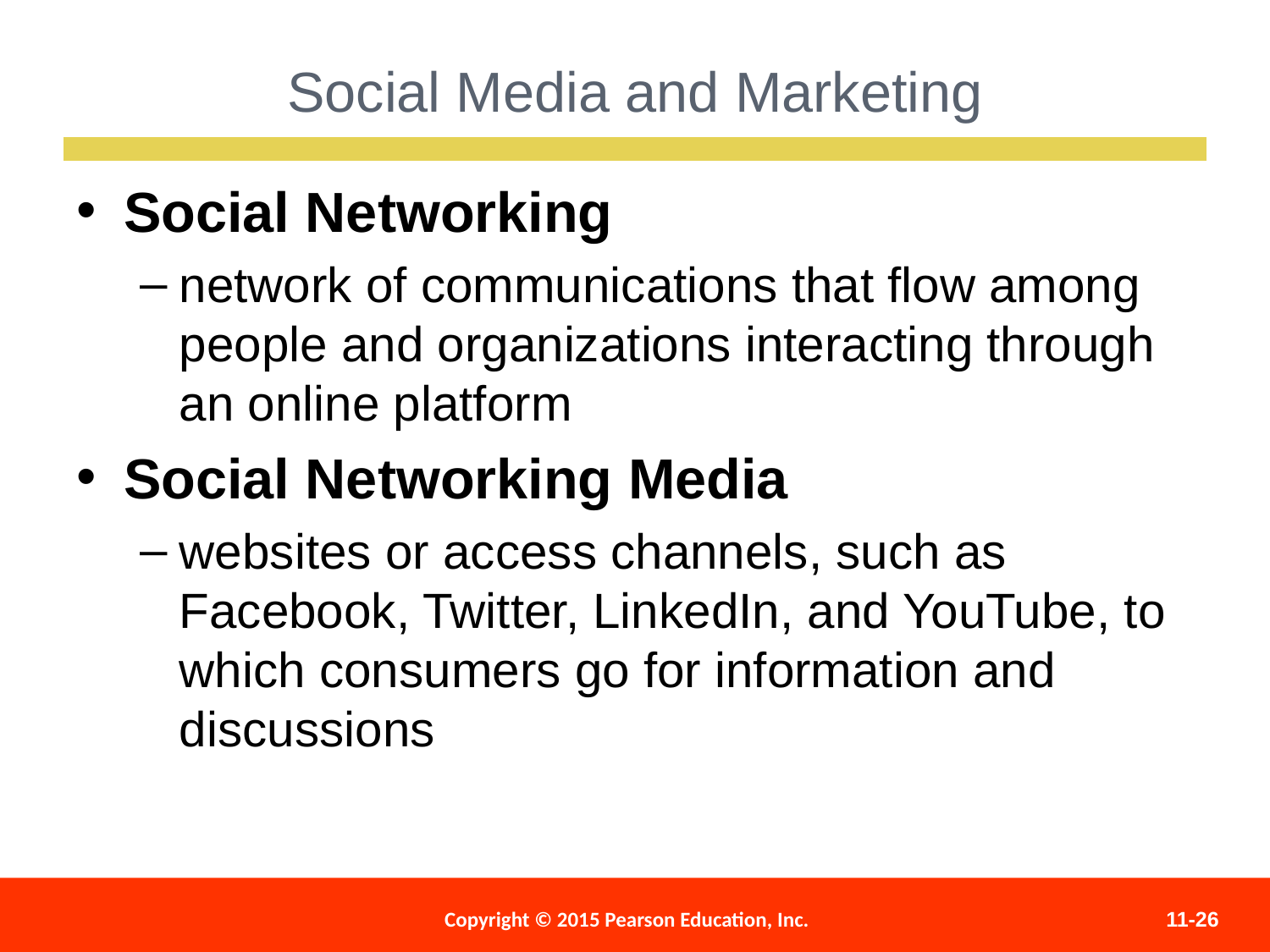

Social Media and Marketing
Social Networking
network of communications that flow among people and organizations interacting through an online platform
Social Networking Media
websites or access channels, such as Facebook, Twitter, LinkedIn, and YouTube, to which consumers go for information and discussions